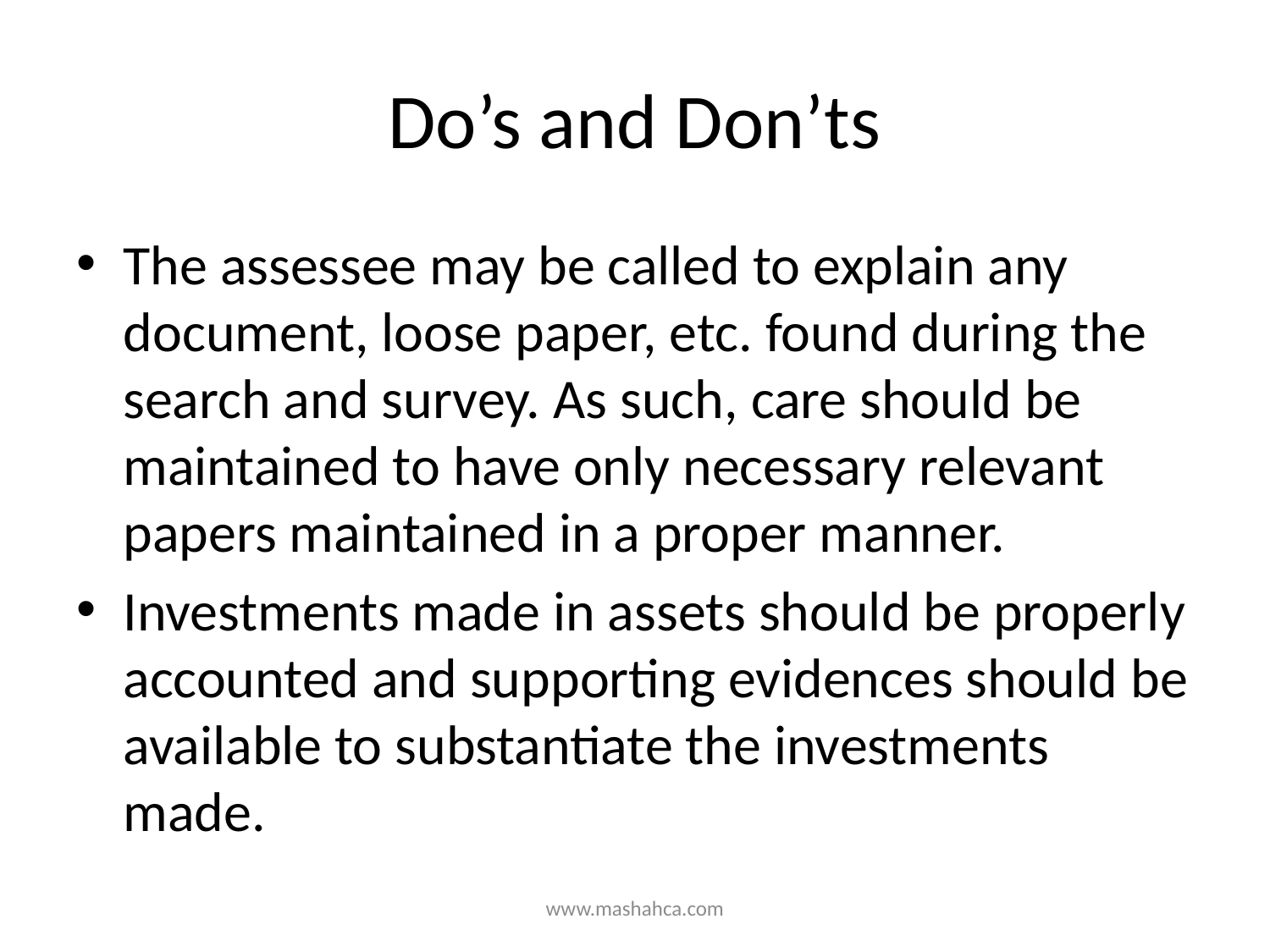

# Do’s and Don’ts
The assessee may be called to explain any document, loose paper, etc. found during the search and survey. As such, care should be maintained to have only necessary relevant papers maintained in a proper manner.
Investments made in assets should be properly accounted and supporting evidences should be available to substantiate the investments made.

www.mashahca.com